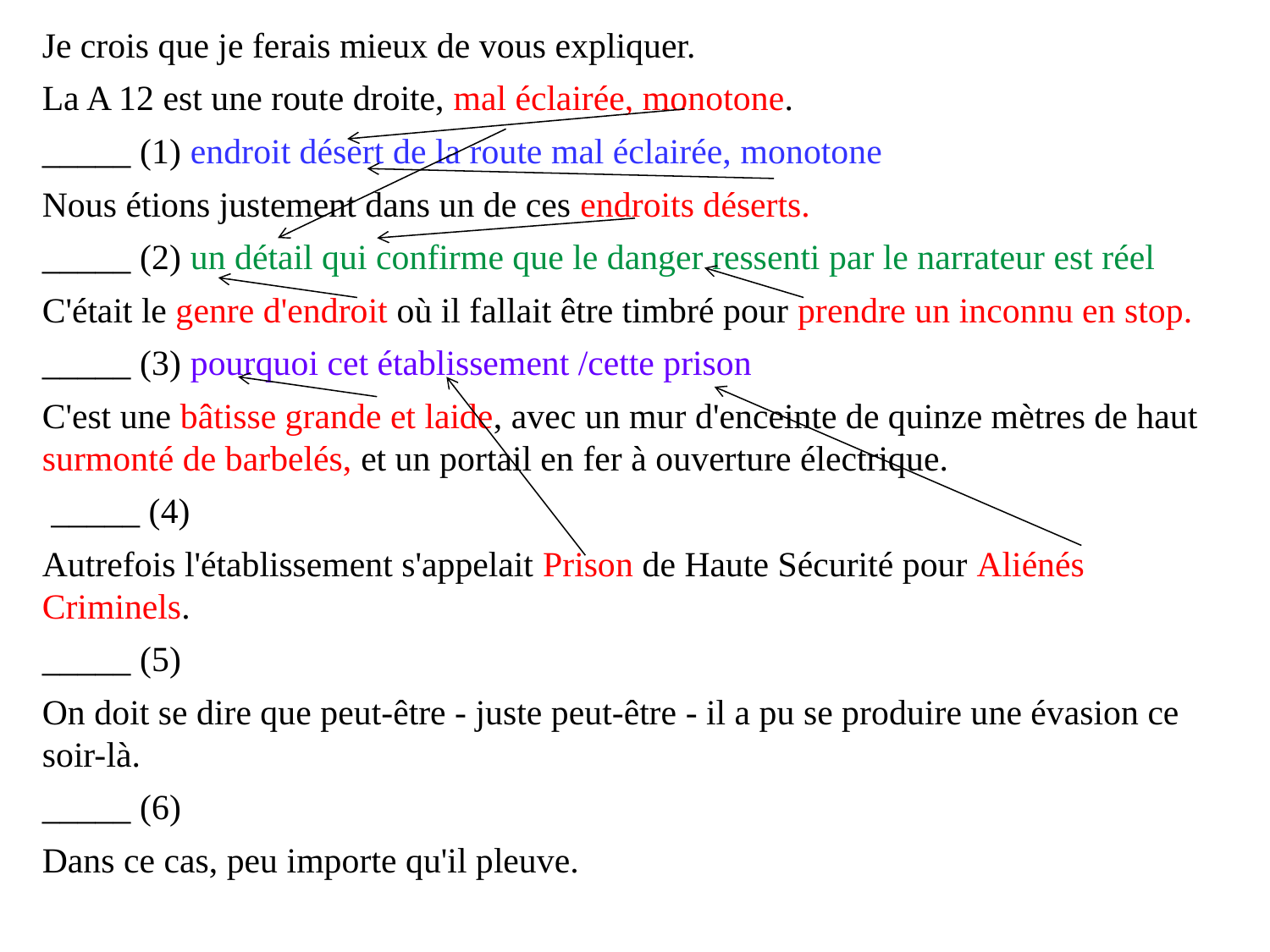

Je crois que je ferais mieux de vous expliquer.
La A 12 est une route droite, mal éclairée, monotone.
_____ (1) endroit désert de la route mal éclairée, monotone
Nous étions justement dans un de ces endroits déserts.
_____ (2) un détail qui confirme que le danger ressenti par le narrateur est réel
C'était le genre d'endroit où il fallait être timbré pour prendre un inconnu en stop.
_____ (3) pourquoi cet établissement /cette prison
C'est une bâtisse grande et laide, avec un mur d'enceinte de quinze mètres de haut surmonté de barbelés, et un portail en fer à ouverture électrique.
 _____ (4)
Autrefois l'établissement s'appelait Prison de Haute Sécurité pour Aliénés Criminels.
_____ (5)
On doit se dire que peut-être - juste peut-être - il a pu se produire une évasion ce soir-là.
_____ (6)
Dans ce cas, peu importe qu'il pleuve.